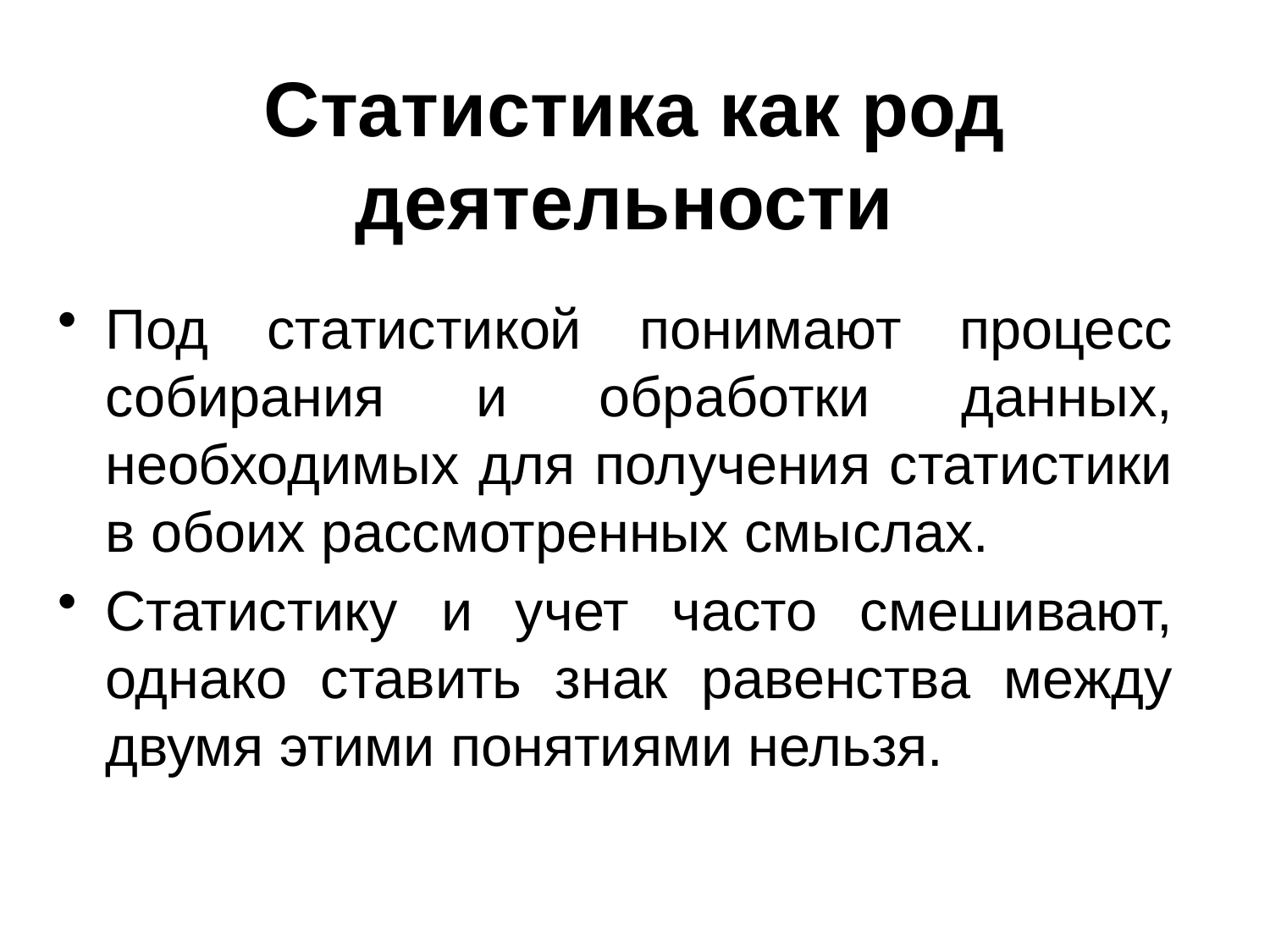

# Статистика как род деятельности
Под статистикой понимают процесс собирания и обработки данных, необходимых для получения статистики в обоих рассмотренных смыслах.
Статистику и учет часто смешивают, однако ставить знак равенства между двумя этими понятиями нельзя.